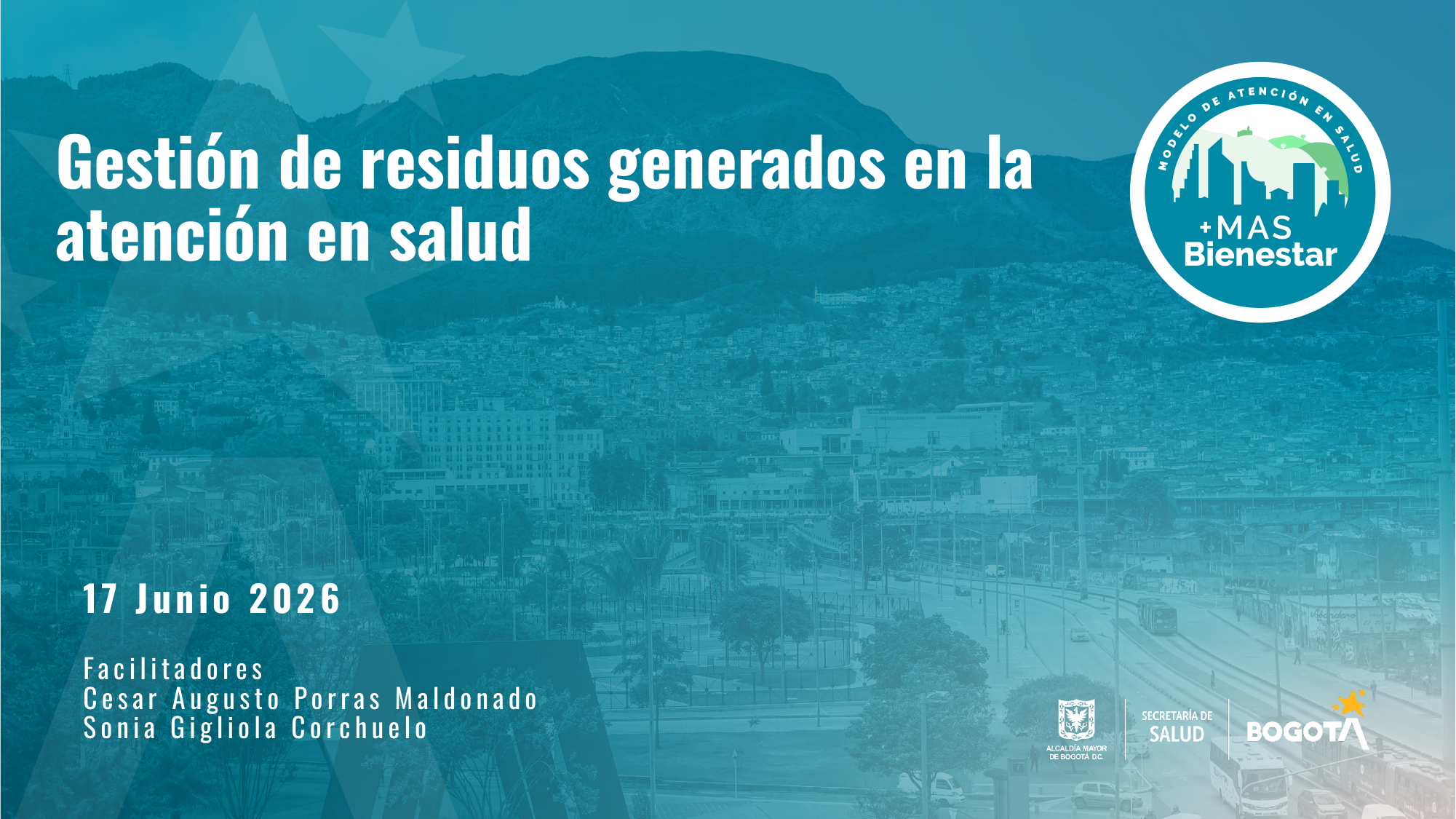

# Gestión de residuos generados en la atención en salud
17 Junio 2026
Facilitadores
Cesar Augusto Porras Maldonado
Sonia Gigliola Corchuelo